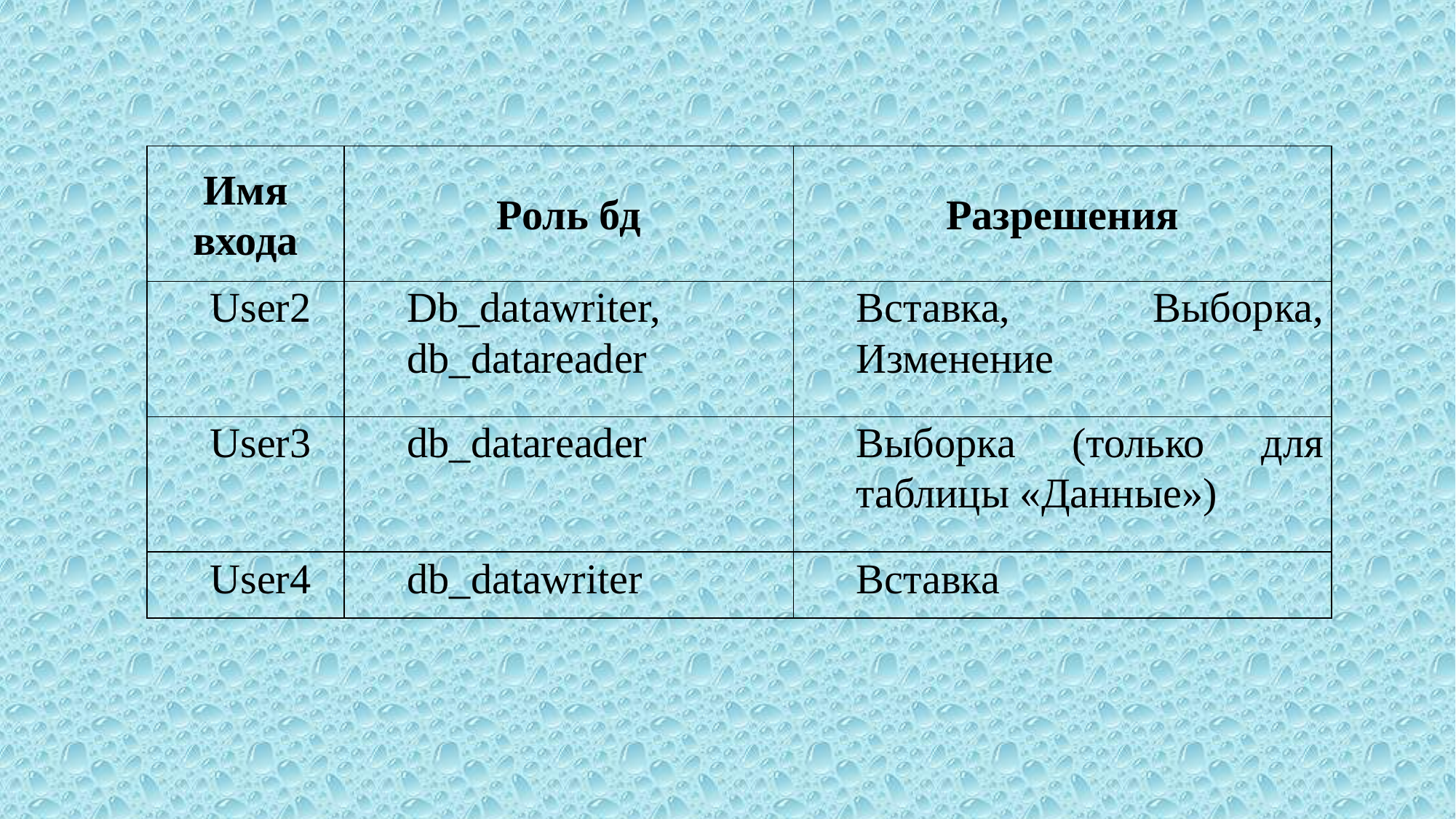

| Имя входа | Роль бд | Разрешения |
| --- | --- | --- |
| User2 | Db\_datawriter, db\_datareader | Вставка, Выборка, Изменение |
| User3 | db\_datareader | Выборка (только для таблицы «Данные») |
| User4 | db\_datawriter | Вставка |